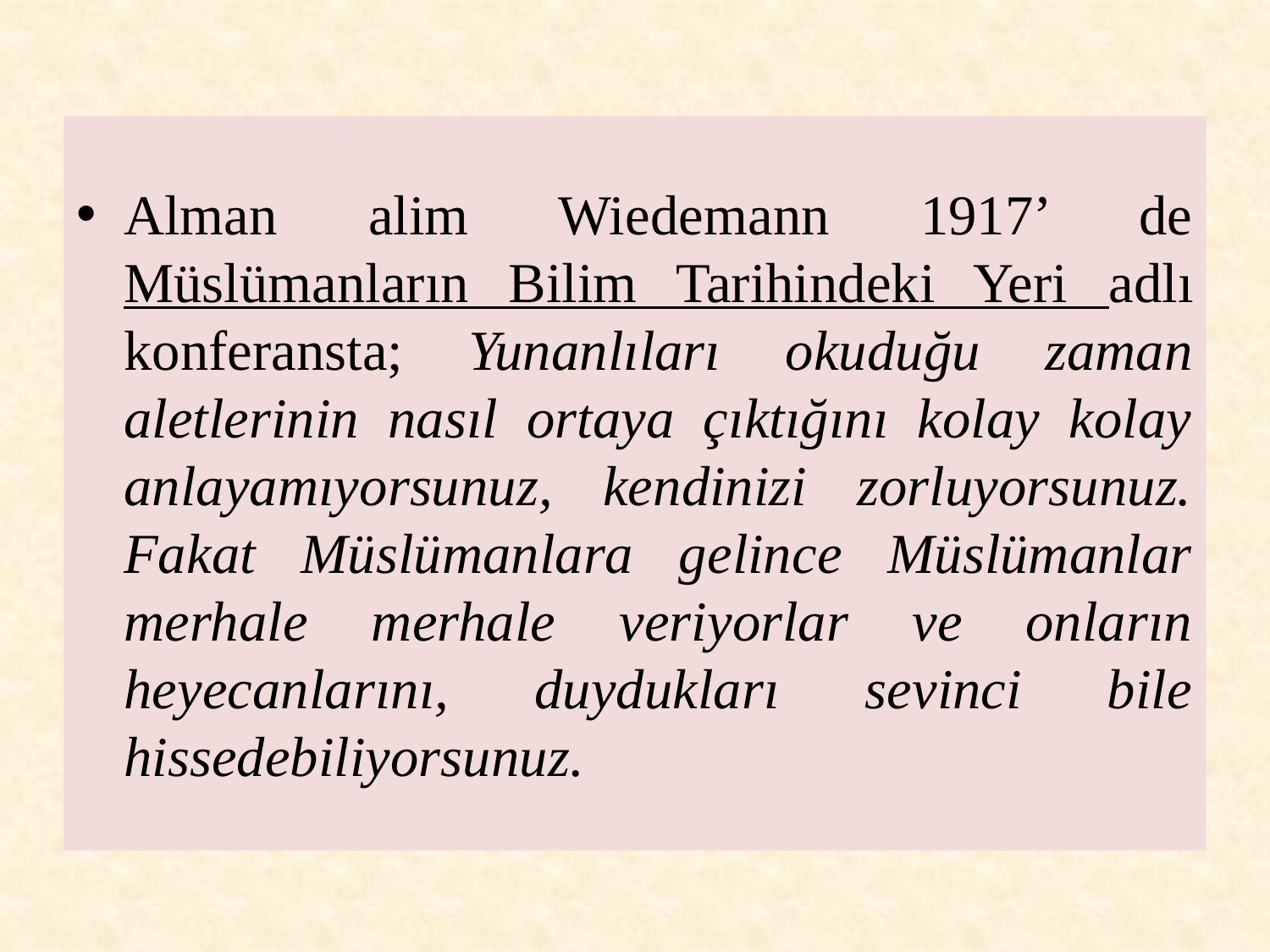

Alman alim Wiedemann 1917’ de Müslümanların Bilim Tarihindeki Yeri adlı konferansta; Yunanlıları okuduğu zaman aletlerinin nasıl ortaya çıktığını kolay kolay anlayamıyorsunuz, kendinizi zorluyorsunuz. Fakat Müslümanlara gelince Müslümanlar merhale merhale veriyorlar ve onların heyecanlarını, duydukları sevinci bile hissedebiliyorsunuz.